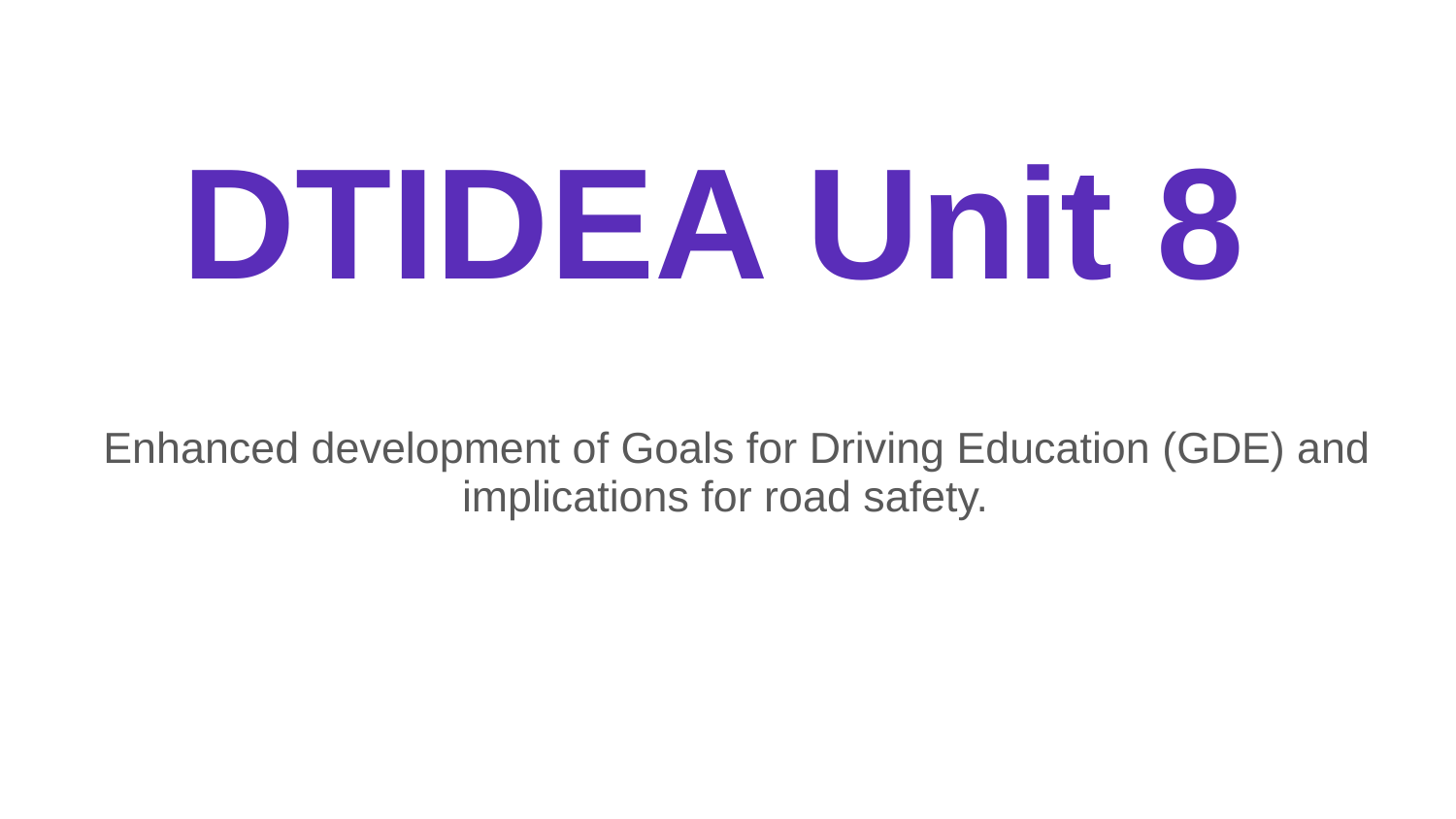

# DTIDEA Unit 8
Enhanced development of Goals for Driving Education (GDE) and implications for road safety.